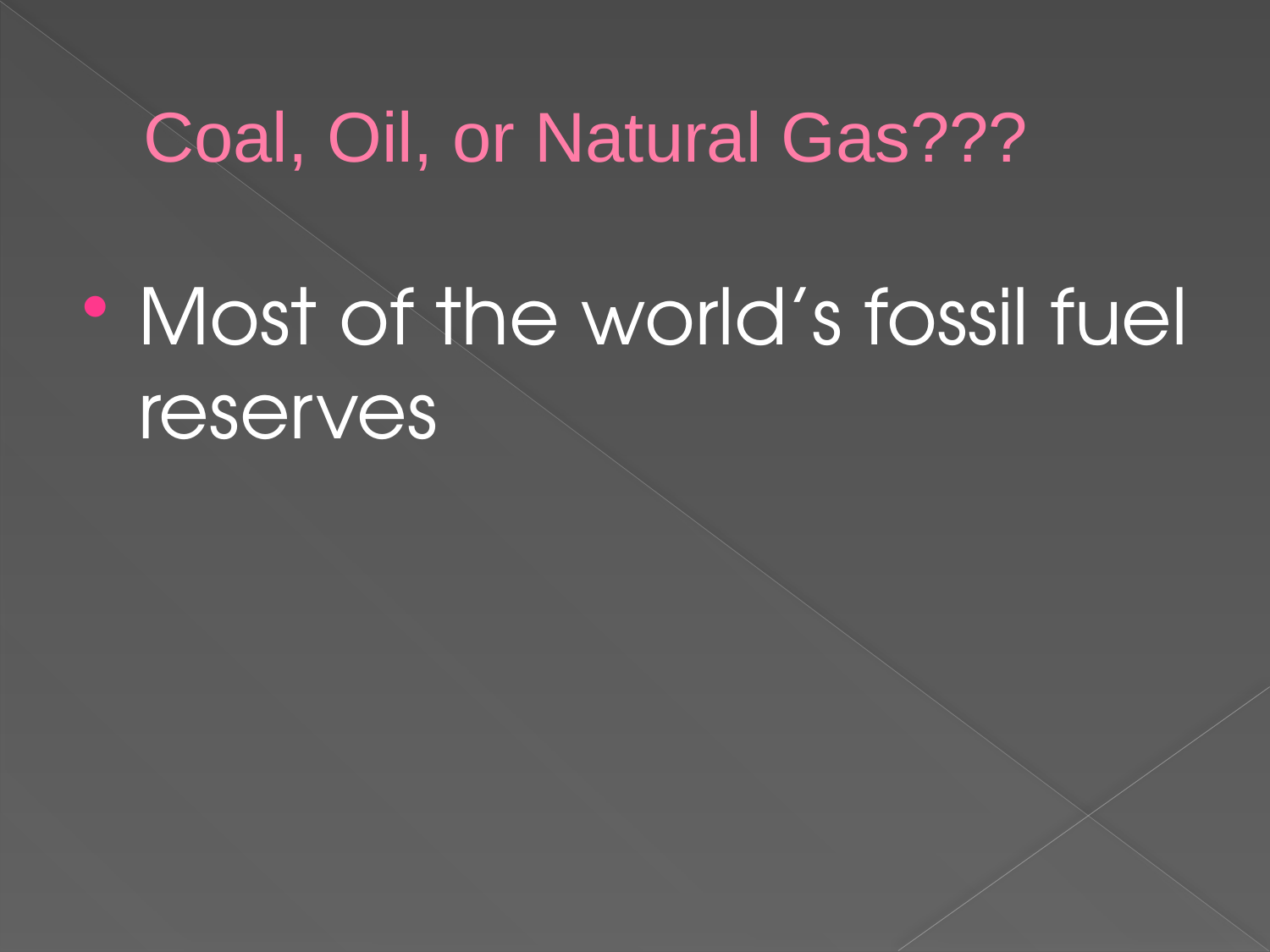

# Coal, Oil, or Natural Gas???
Most of the world’s fossil fuel reserves